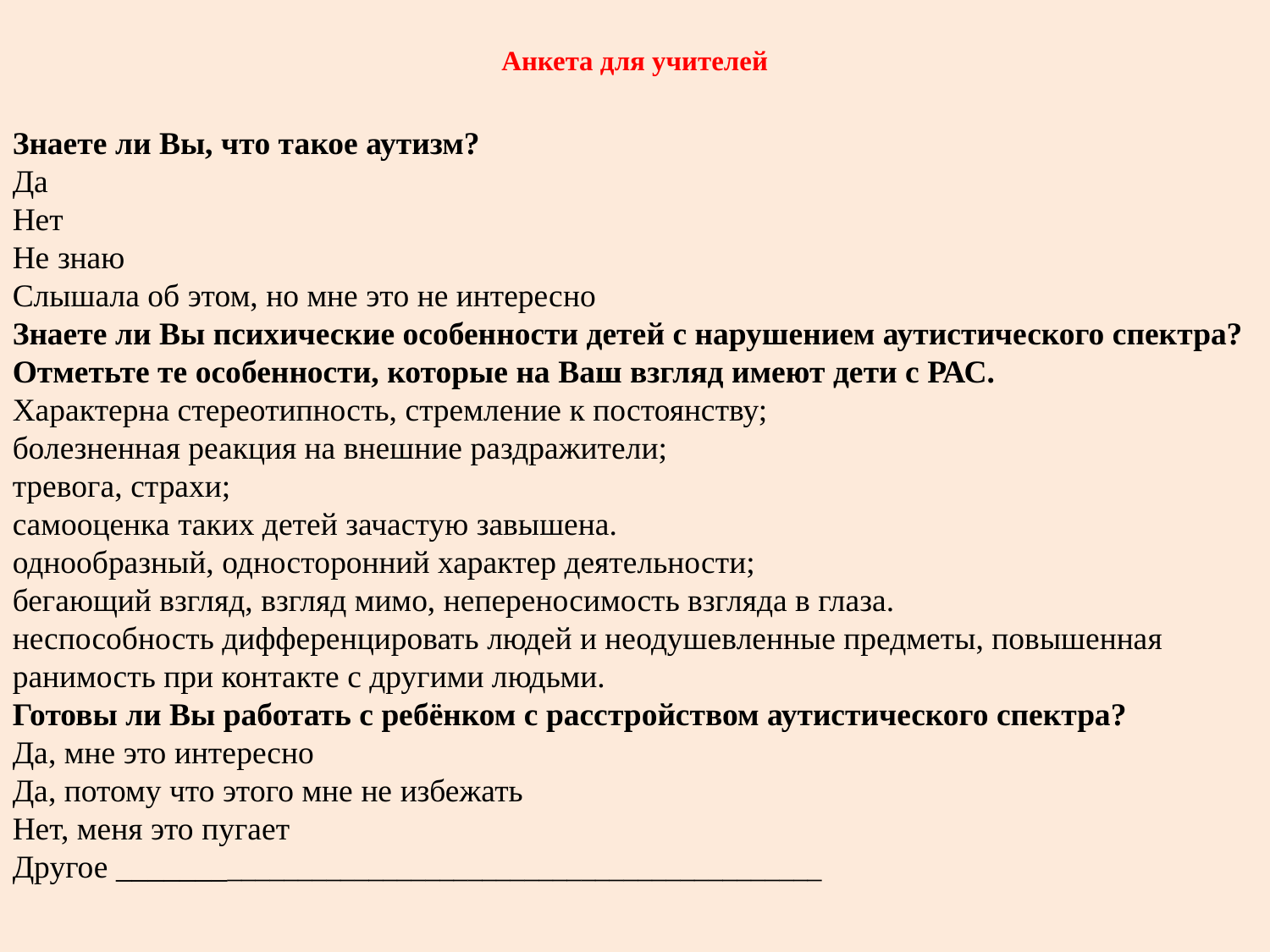

# Анкета для учителей
Знаете ли Вы, что такое аутизм?
Да
Нет
Не знаю
Слышала об этом, но мне это не интересно
Знаете ли Вы психические особенности детей с нарушением аутистического спектра?
Отметьте те особенности, которые на Ваш взгляд имеют дети с РАС.
Характерна стереотипность, стремление к постоянству;
болезненная реакция на внешние раздражители;
тревога, страхи;
самооценка таких детей зачастую завышена.
однообразный, односторонний характер деятельности;
бегающий взгляд, взгляд мимо, непереносимость взгляда в глаза.
неспособность дифференцировать людей и неодушевленные предметы, повышенная ранимость при контакте с другими людьми.
Готовы ли Вы работать с ребёнком с расстройством аутистического спектра?
Да, мне это интересно
Да, потому что этого мне не избежать
Нет, меня это пугает
Другое _________________________________________________